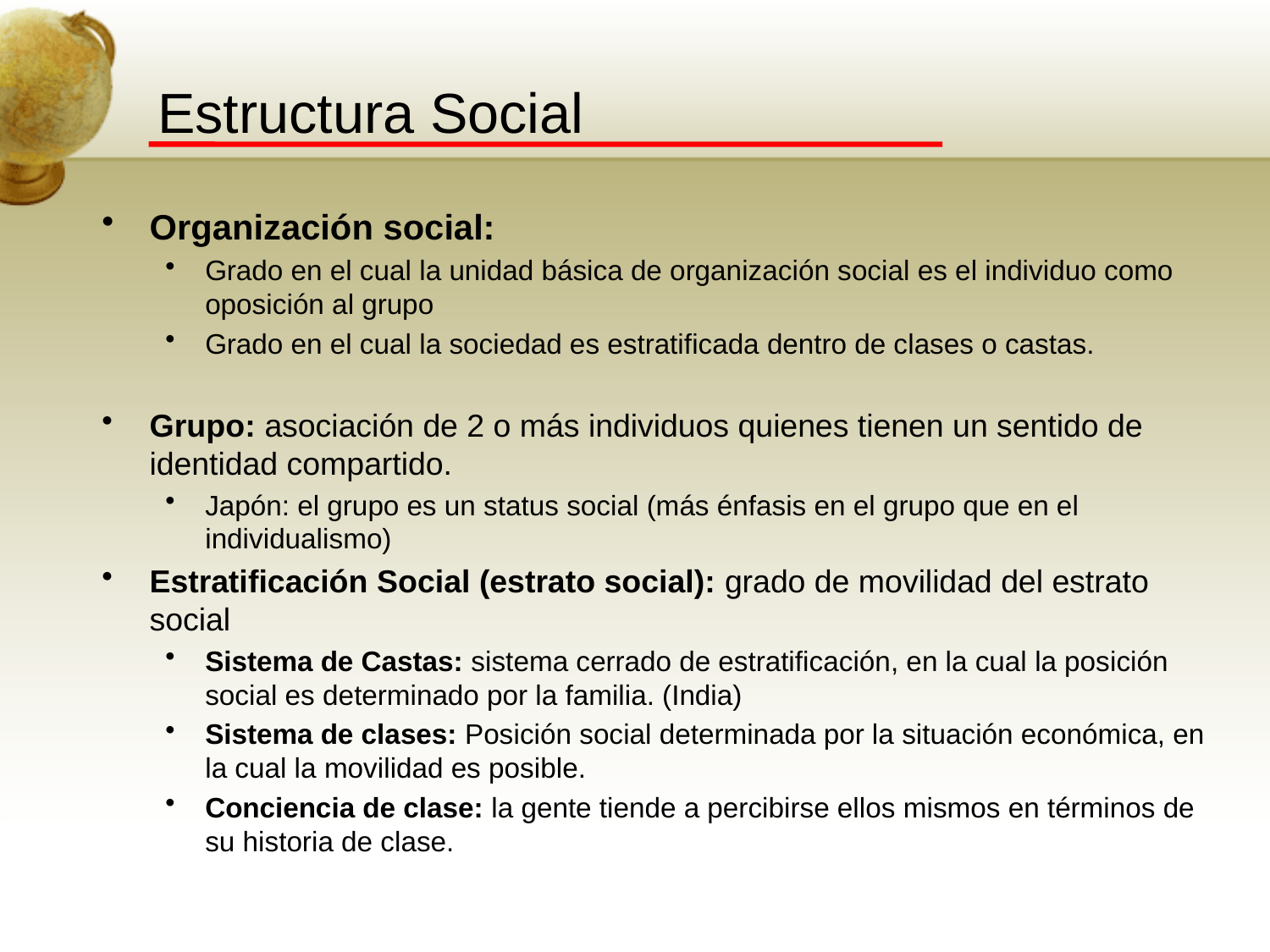

# Estructura Social

Organización social:
Grado en el cual la unidad básica de organización social es el individuo como oposición al grupo
Grado en el cual la sociedad es estratificada dentro de clases o castas.

Grupo: asociación de 2 o más individuos quienes tienen un sentido de identidad compartido.
Japón: el grupo es un status social (más énfasis en el grupo que en el individualismo)
Estratificación Social (estrato social): grado de movilidad del estrato social
Sistema de Castas: sistema cerrado de estratificación, en la cual la posición social es determinado por la familia. (India)
Sistema de clases: Posición social determinada por la situación económica, en la cual la movilidad es posible.
Conciencia de clase: la gente tiende a percibirse ellos mismos en términos de su historia de clase.